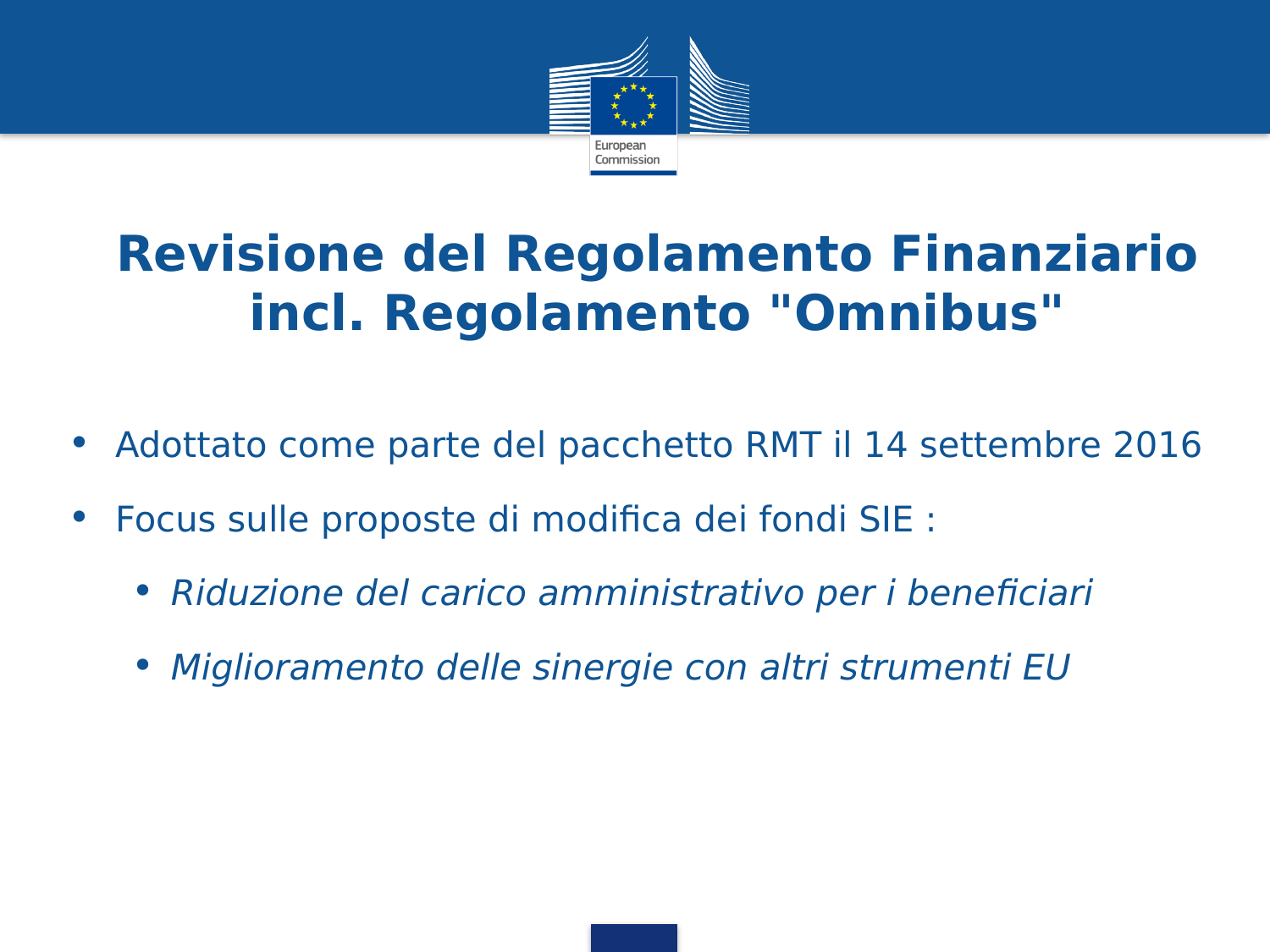

# Revisione del Regolamento Finanziario incl. Regolamento "Omnibus"
Adottato come parte del pacchetto RMT il 14 settembre 2016
Focus sulle proposte di modifica dei fondi SIE :
Riduzione del carico amministrativo per i beneficiari
Miglioramento delle sinergie con altri strumenti EU